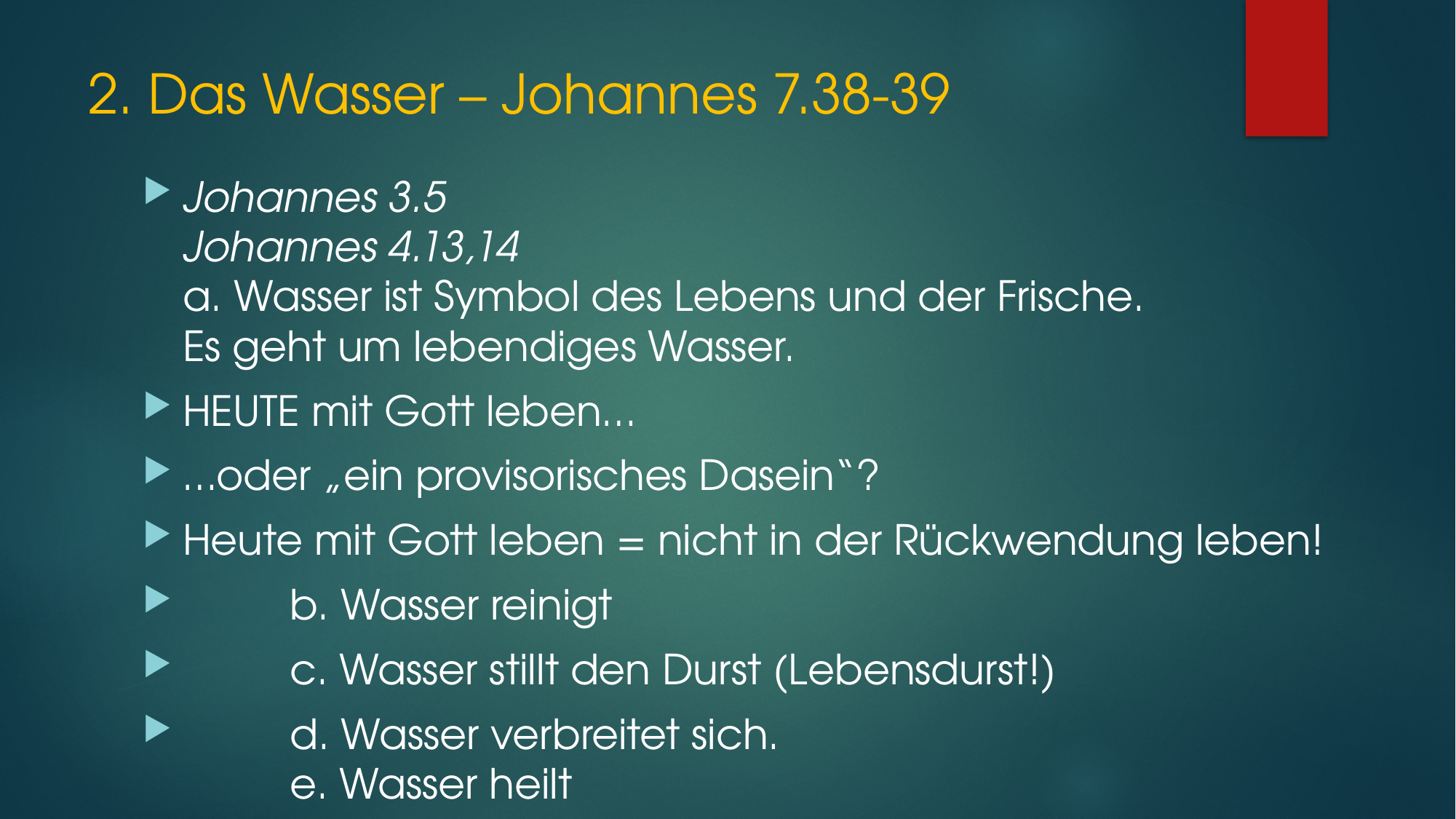

# 2. Das Wasser – Johannes 7.38-39
Johannes 3.5
Johannes 4.13,14
a. Wasser ist Symbol des Lebens und der Frische.
Es geht um lebendiges Wasser.
HEUTE mit Gott leben…
…oder „ein provisorisches Dasein“?
Heute mit Gott leben = nicht in der Rückwendung leben!
	b. Wasser reinigt
	c. Wasser stillt den Durst (Lebensdurst!)
	d. Wasser verbreitet sich.
	e. Wasser heilt